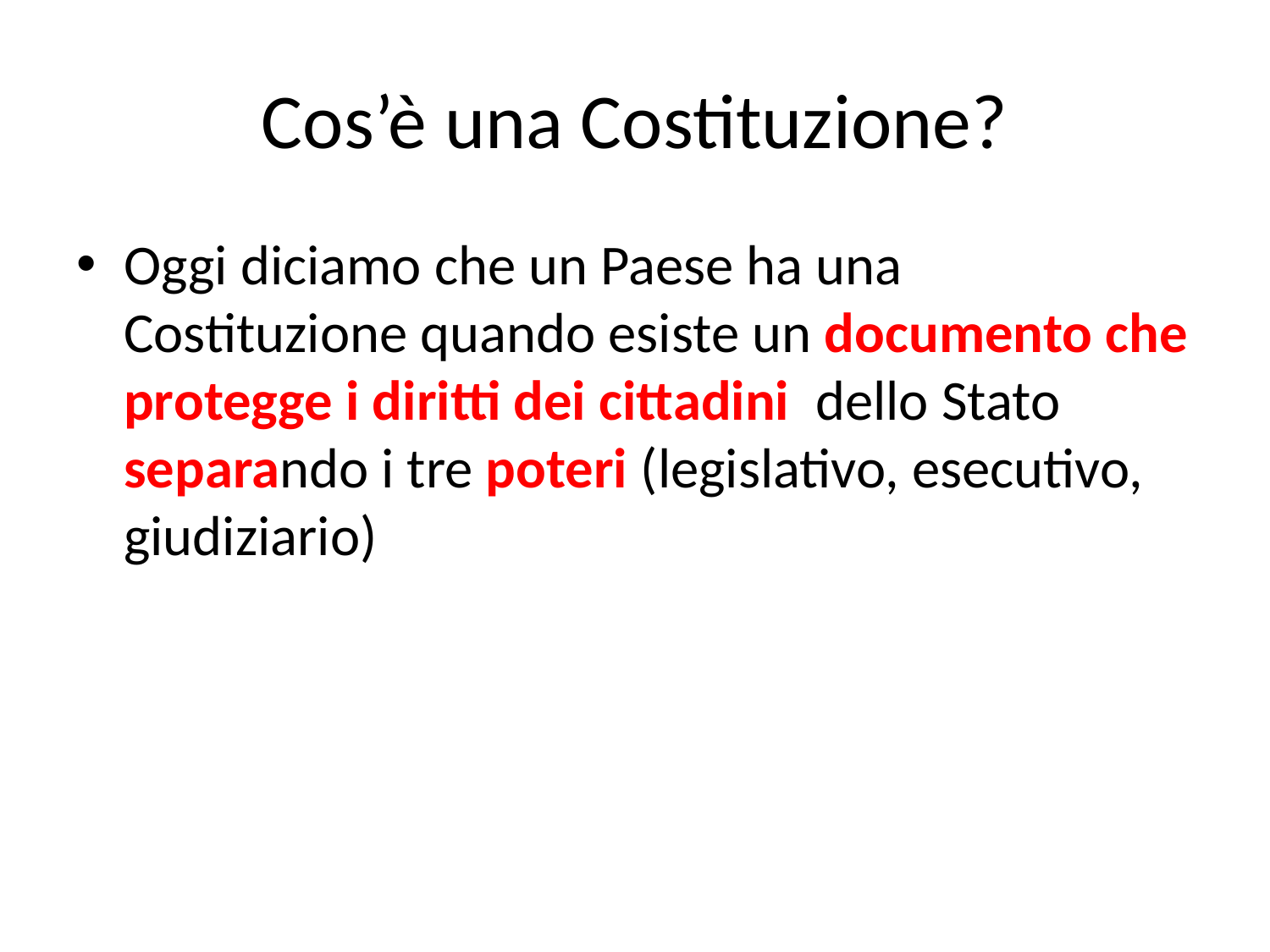

# Cos’è una Costituzione?
Oggi diciamo che un Paese ha una Costituzione quando esiste un documento che protegge i diritti dei cittadini  dello Stato  separando i tre poteri (legislativo, esecutivo, giudiziario)